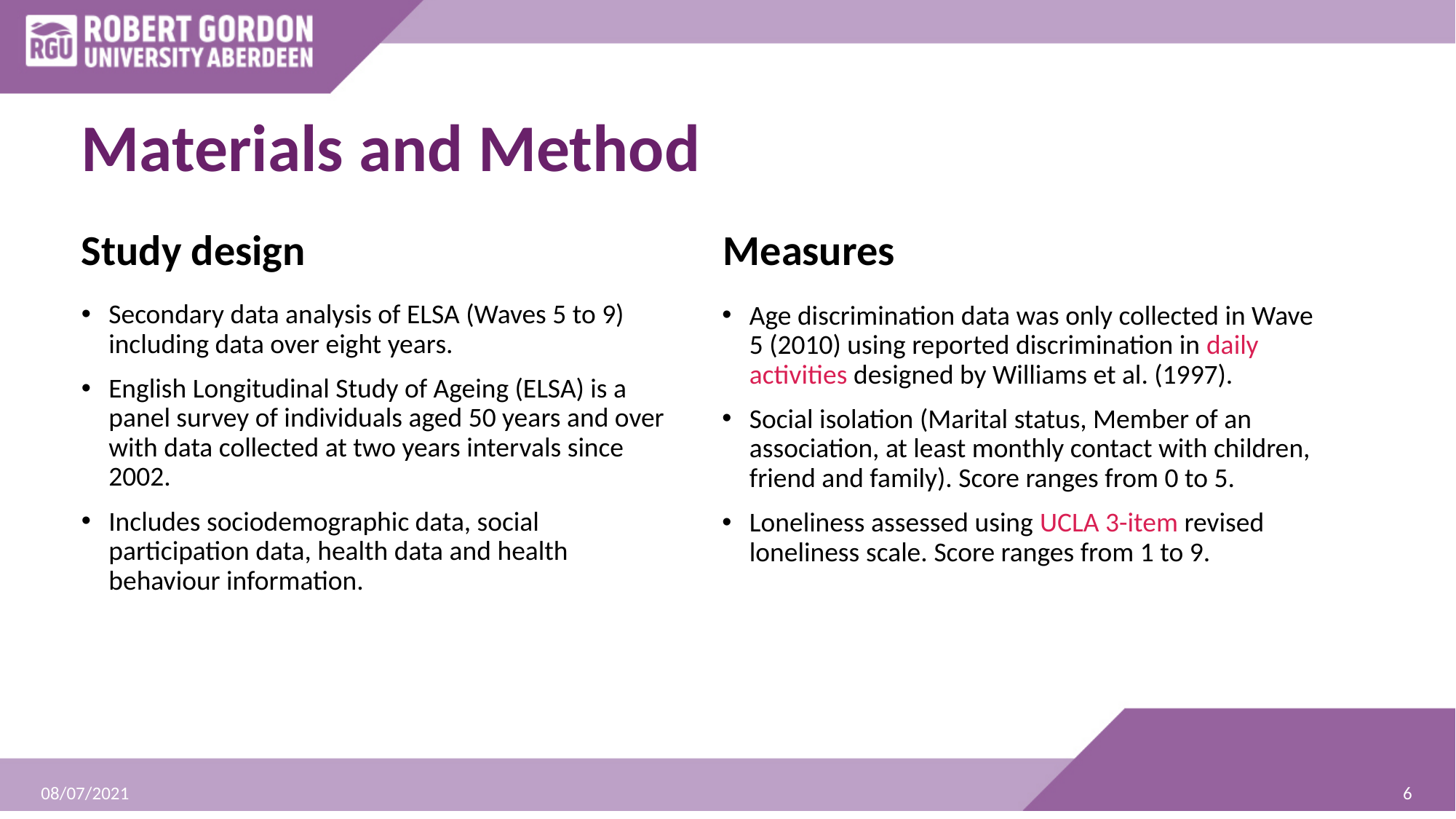

# Materials and Method
Study design
Measures
Secondary data analysis of ELSA (Waves 5 to 9) including data over eight years.
English Longitudinal Study of Ageing (ELSA) is a panel survey of individuals aged 50 years and over with data collected at two years intervals since 2002.
Includes sociodemographic data, social participation data, health data and health behaviour information.

Age discrimination data was only collected in Wave 5 (2010) using reported discrimination in daily activities designed by Williams et al. (1997).
Social isolation (Marital status, Member of an association, at least monthly contact with children, friend and family). Score ranges from 0 to 5.
Loneliness assessed using UCLA 3-item revised loneliness scale. Score ranges from 1 to 9.

6
08/07/2021